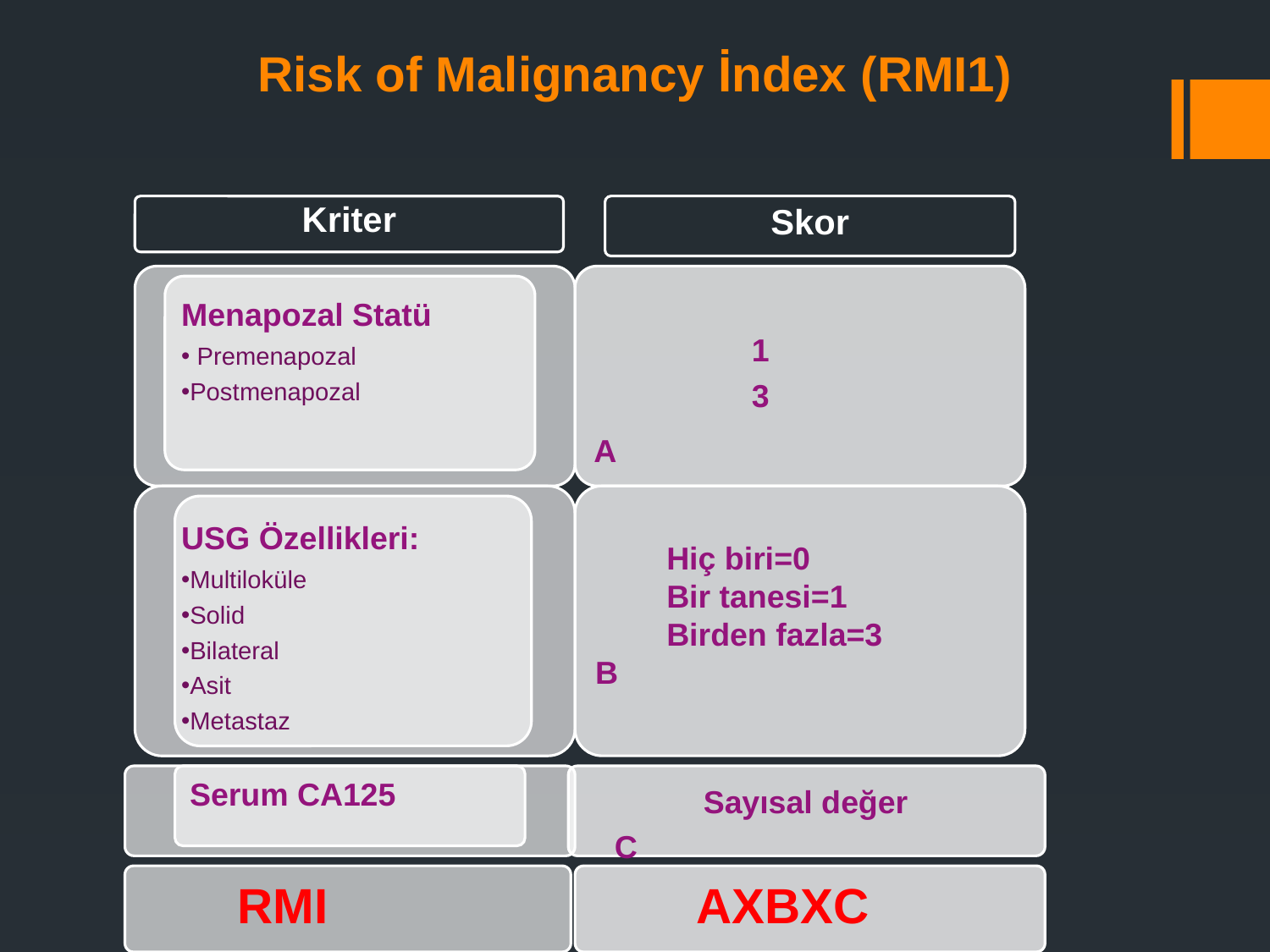

Risk of Malignancy İndex (RMI1)
Kriter

Skor

A
                  1
                  3

Menapozal Statü
 Premenapozal
Postmenapozal

        Hiç biri=0
        Bir tanesi=1
        Birden fazla=3
B

USG Özellikleri:
Multiloküle
Solid
Bilateral
Asit
Metastaz

Serum CA125

          Sayısal değer
C

            AXBXC

           RMI